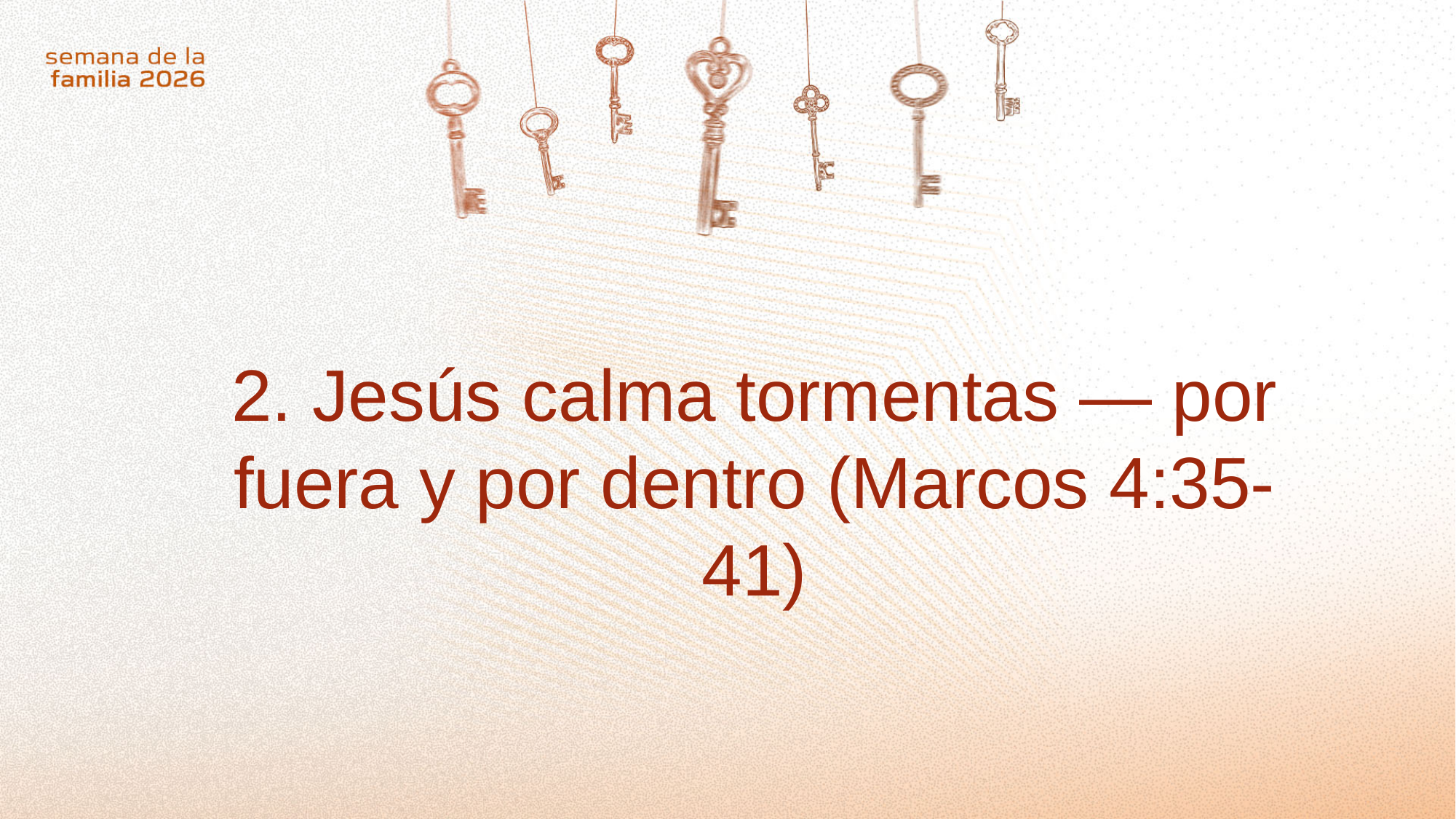

2. Jesús calma tormentas — por fuera y por dentro (Marcos 4:35-41)